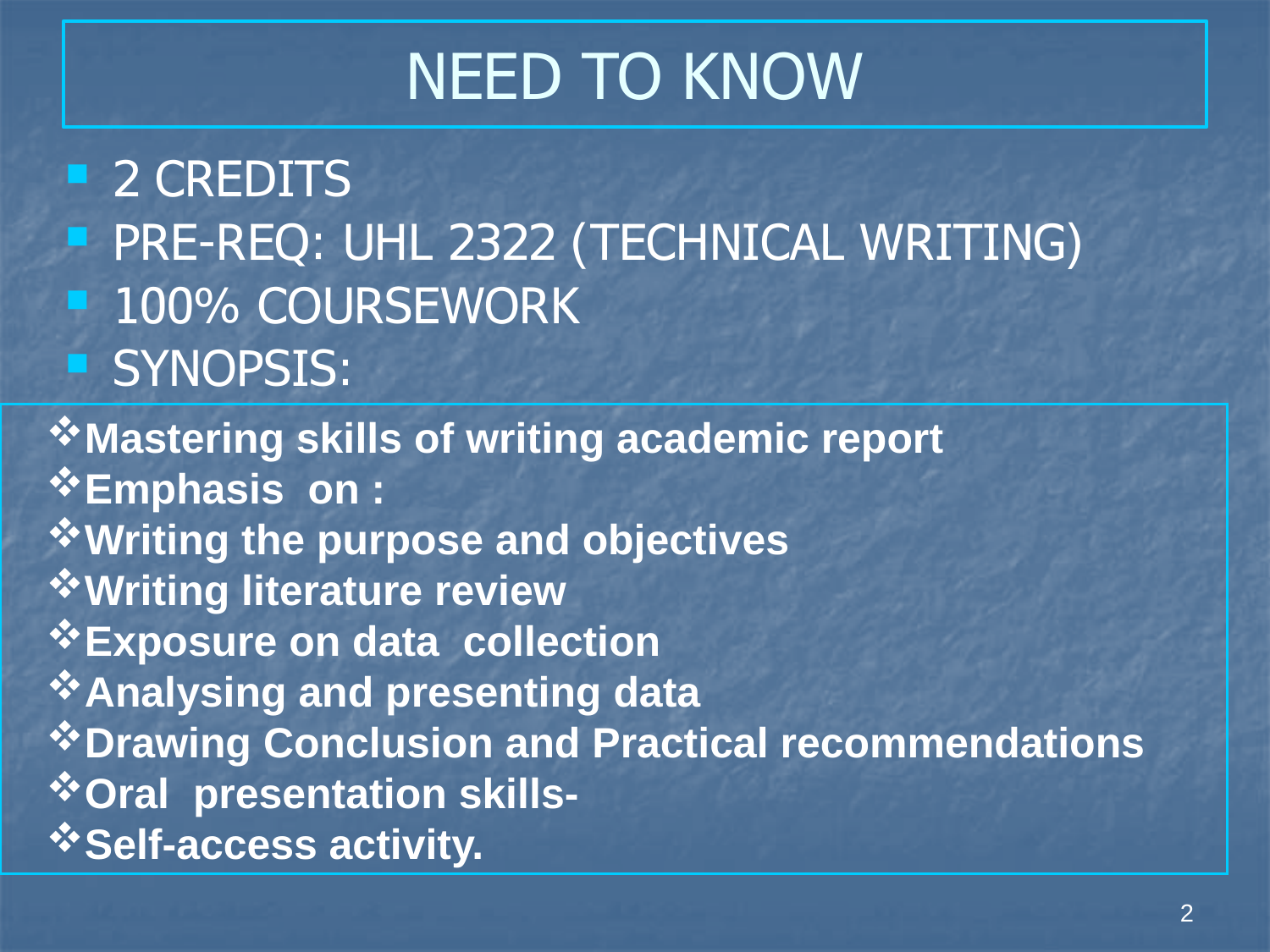

# NEED TO KNOW
2 CREDITS
PRE-REQ: UHL 2322 (TECHNICAL WRITING)
100% COURSEWORK
SYNOPSIS:
NEED TO KNOW
Mastering skills of writing academic report
Emphasis  on :
Writing the purpose and objectives
Writing literature review
Exposure on data  collection
Analysing and presenting data
Drawing Conclusion and Practical recommendations
Oral  presentation skills-
Self-access activity.
2